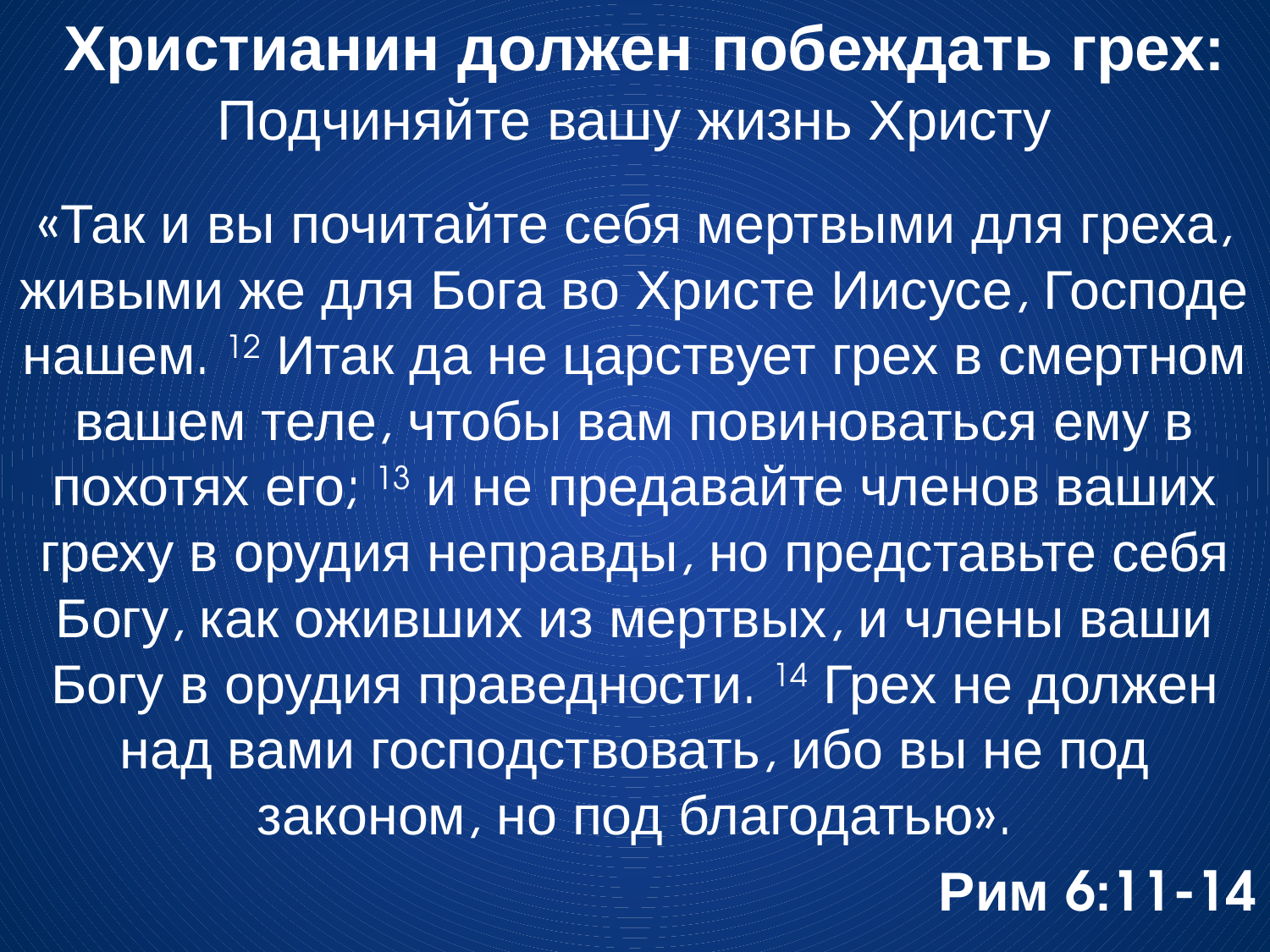

# Христианин должен побеждать грех: Подчиняйте вашу жизнь Христу
«Так и вы почитайте себя мертвыми для греха, живыми же для Бога во Христе Иисусе, Господе нашем. 12 Итак да не царствует грех в смертном вашем теле, чтобы вам повиноваться ему в похотях его; 13 и не предавайте членов ваших греху в орудия неправды, но представьте себя Богу, как оживших из мертвых, и члены ваши Богу в орудия праведности. 14 Грех не должен над вами господствовать, ибо вы не под законом, но под благодатью».
Рим 6:11-14